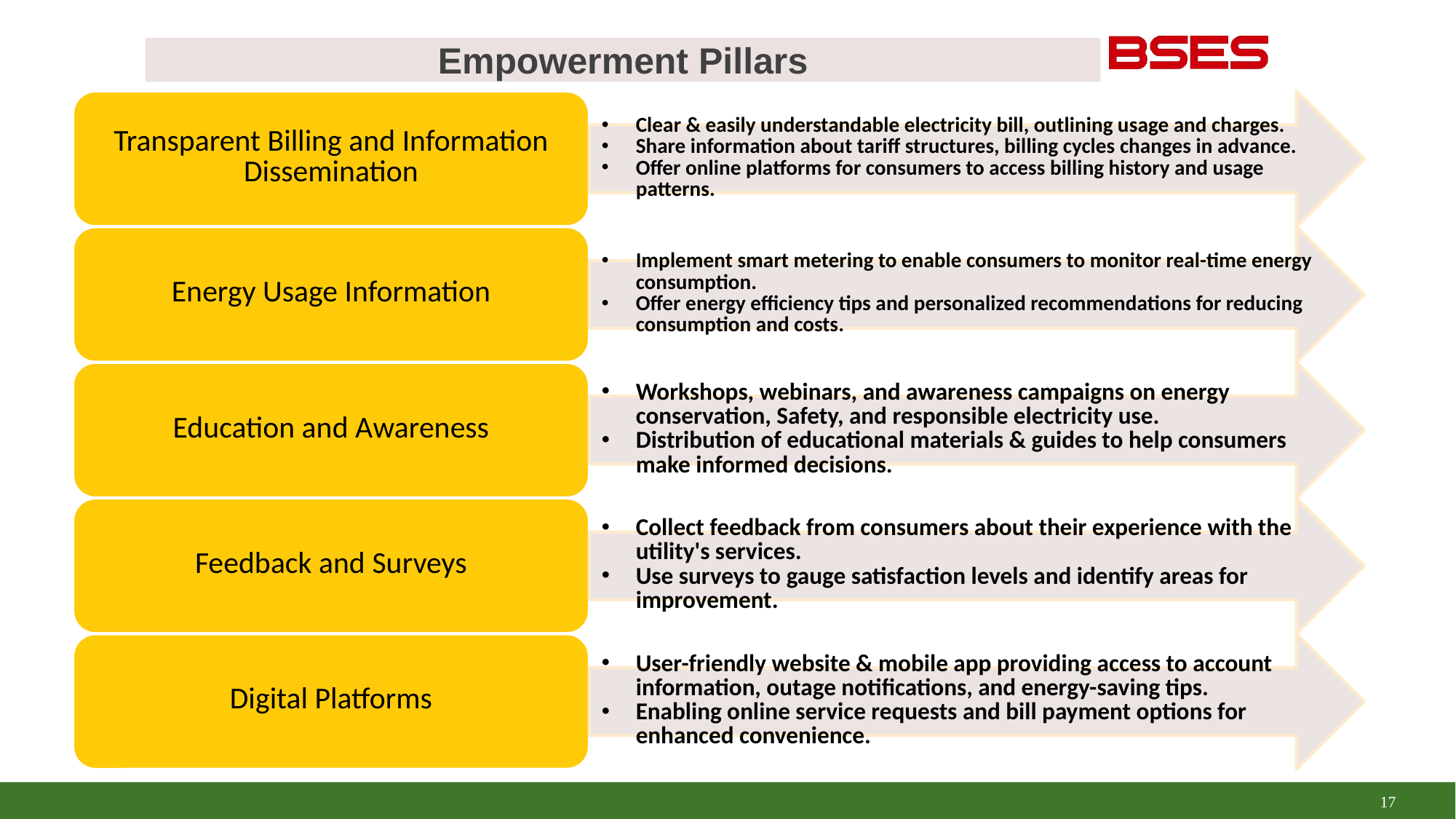

# Empowerment Pillars
Transparent Billing and Information Dissemination
Energy Usage Information
Education and Awareness
Feedback and Surveys
Digital Platforms
Clear & easily understandable electricity bill, outlining usage and charges.
Share information about tariff structures, billing cycles changes in advance.
Offer online platforms for consumers to access billing history and usage patterns.
Implement smart metering to enable consumers to monitor real-time energy consumption.
Offer energy efficiency tips and personalized recommendations for reducing consumption and costs.
Workshops, webinars, and awareness campaigns on energy conservation, Safety, and responsible electricity use.
Distribution of educational materials & guides to help consumers make informed decisions.
Collect feedback from consumers about their experience with the utility's services.
Use surveys to gauge satisfaction levels and identify areas for improvement.
User-friendly website & mobile app providing access to account information, outage notifications, and energy-saving tips.
Enabling online service requests and bill payment options for enhanced convenience.
17